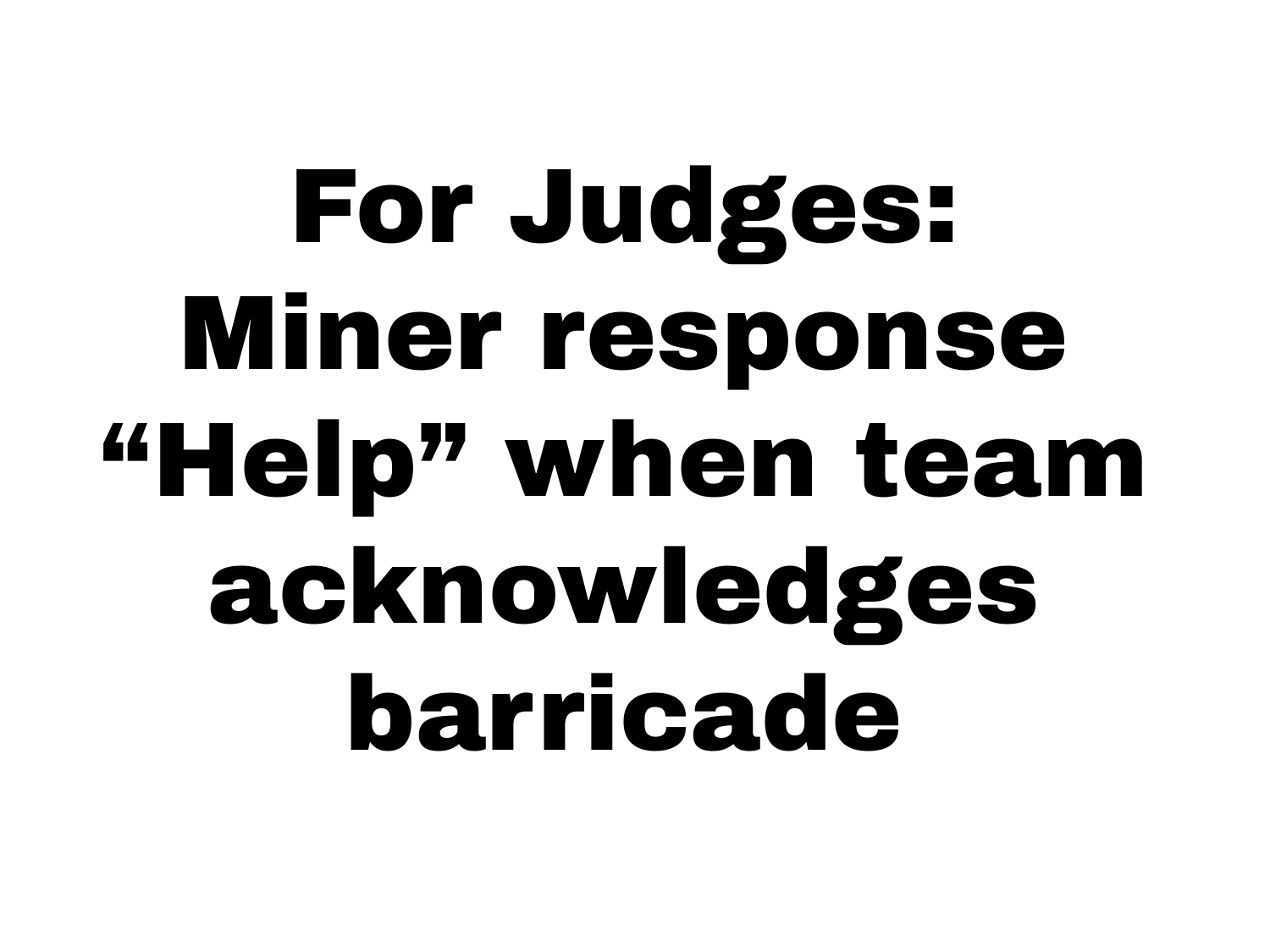

# For Judges: Miner response “Help” when team acknowledges barricade